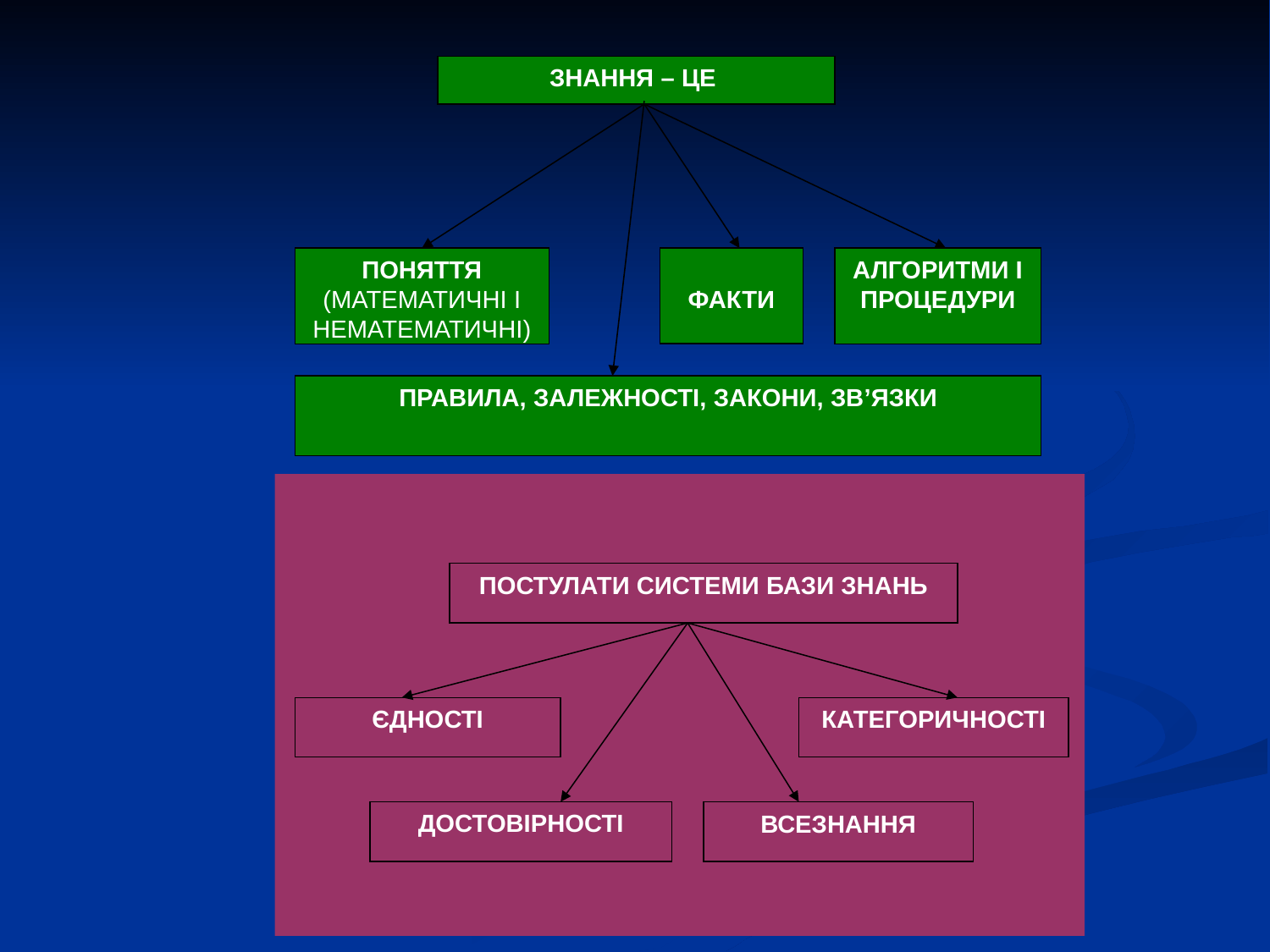

ЗНАННЯ – ЦЕ

ПОНЯТТЯ (МАТЕМАТИЧНІ І НЕМАТЕМАТИЧНІ)

ФАКТИ
АЛГОРИТМИ І ПРОЦЕДУРИ
ПРАВИЛА, ЗАЛЕЖНОСТІ, ЗАКОНИ, ЗВ’ЯЗКИ

ПОСТУЛАТИ СИСТЕМИ БАЗИ ЗНАНЬ

ЄДНОСТІ
КАТЕГОРИЧНОСТІ
ДОСТОВІРНОСТІ
ВСЕЗНАННЯ